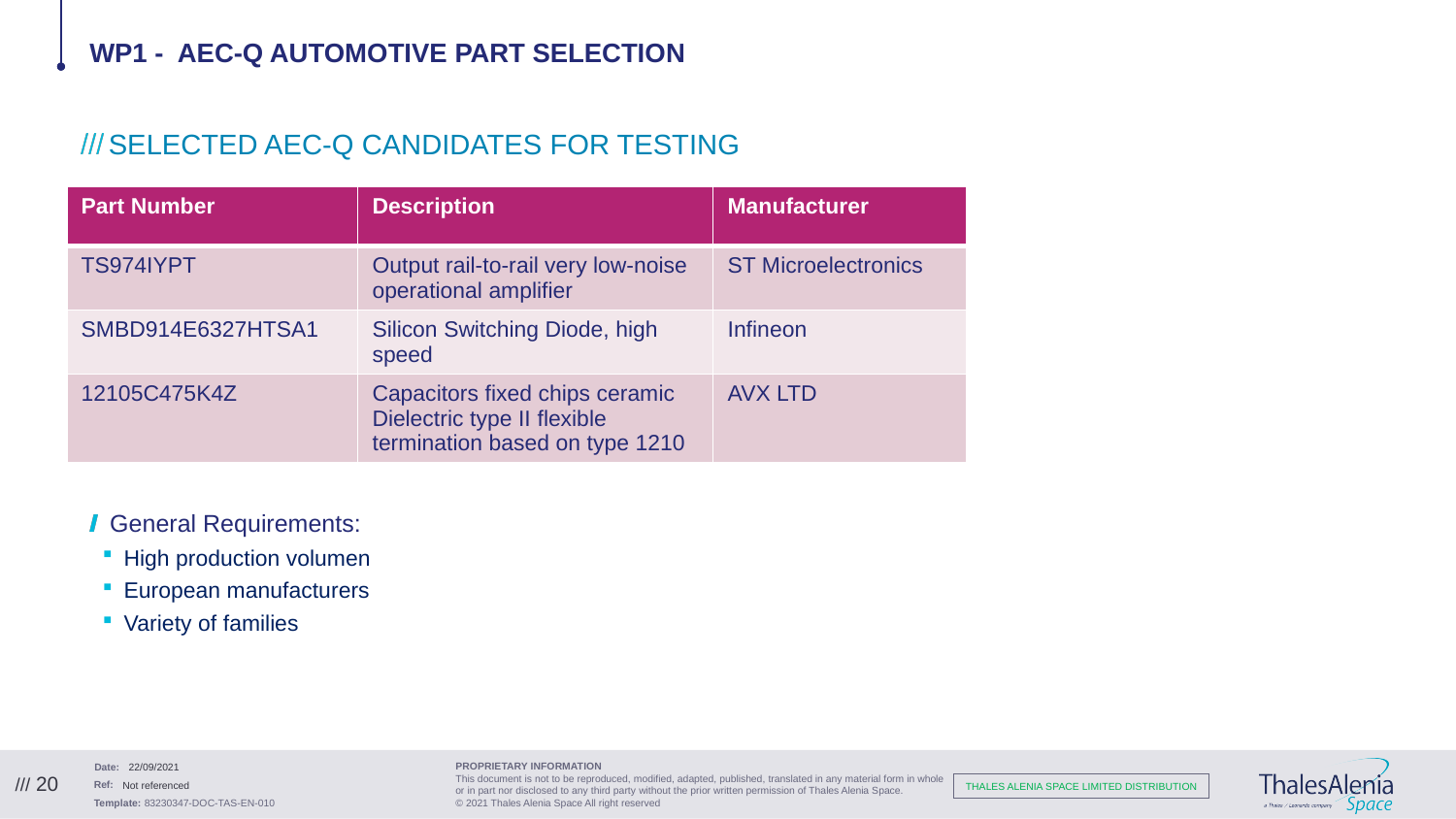

# Wp1 -  AEC-Q Automotive Part Selection
SELECTED AEC-Q CANDIDATES FOR TESTING

General Requirements:
High production volumen
European manufacturers
Variety of families

| Part Number | Description | Manufacturer |
| --- | --- | --- |
| TS974IYPT | Output rail-to-rail very low-noise operational amplifier | ST Microelectronics |
| SMBD914E6327HTSA1 | Silicon Switching Diode, high speed | Infineon |
| 12105C475K4Z | Capacitors fixed chips ceramic Dielectric type II flexible termination based on type 1210 | AVX LTD |
22/09/2021
/// 20
Not referenced